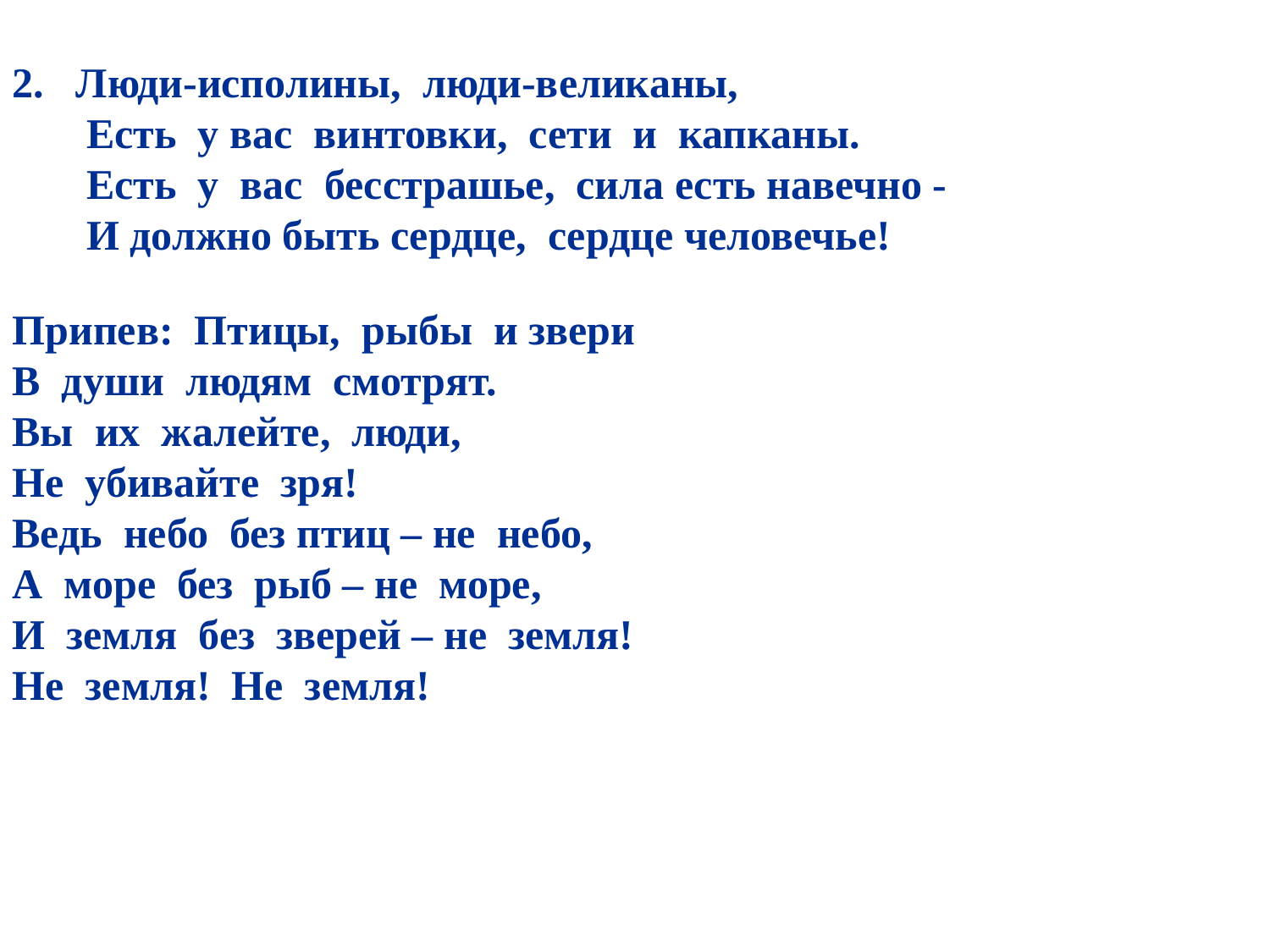

Люди-исполины,  люди-великаны,
 Есть  у вас  винтовки,  сети  и  капканы.
 Есть  у  вас  бесстрашье,  сила есть навечно -
 И должно быть сердце,  сердце человечье!

Припев:  Птицы,  рыбы  и звери
В  души  людям  смотрят.
Вы  их  жалейте,  люди,
Не  убивайте  зря!
Ведь  небо  без птиц – не  небо,
А  море  без  рыб – не  море,
И  земля  без  зверей – не  земля!
Не  земля!  Не  земля!